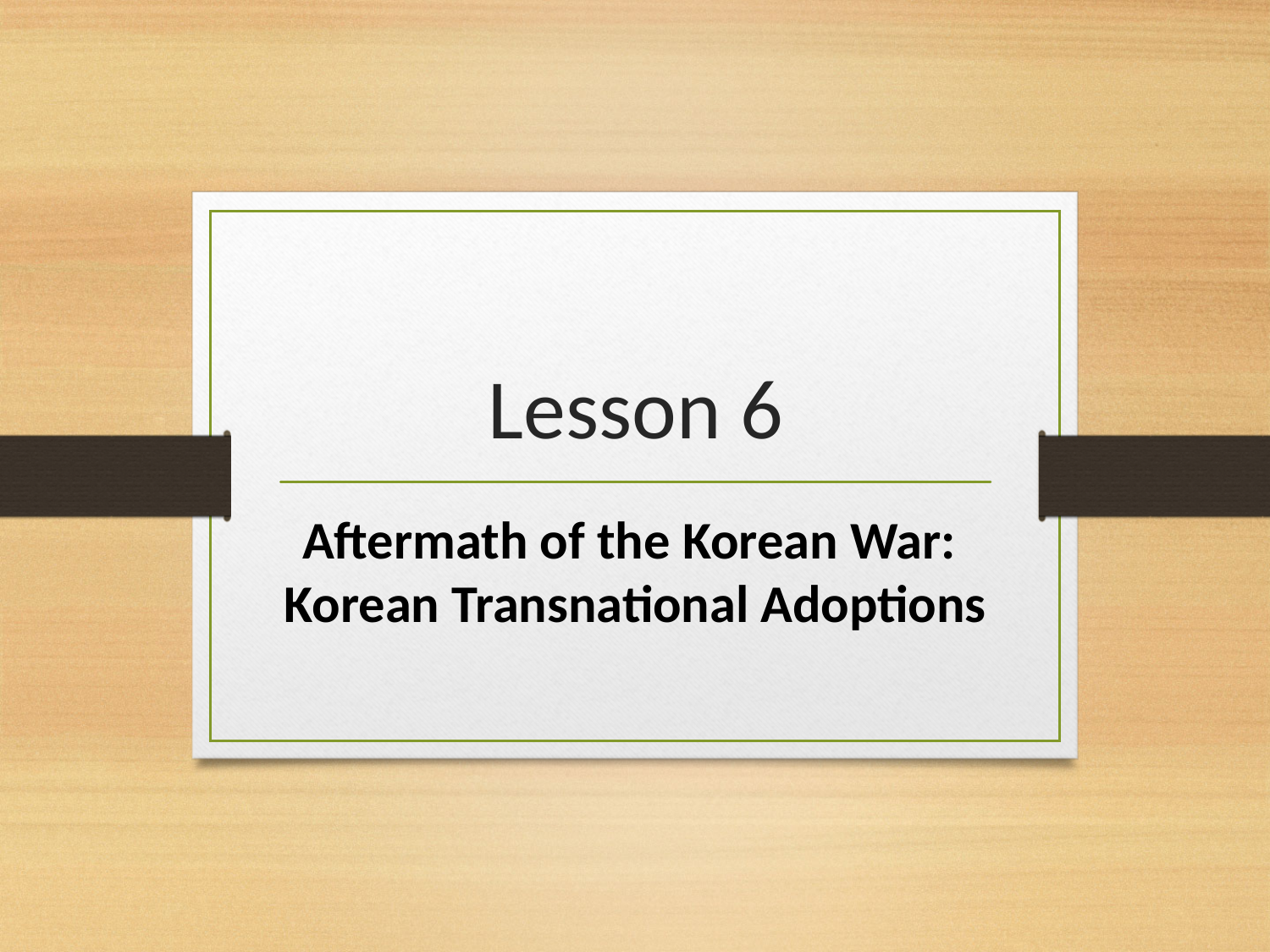

# Lesson 6
Aftermath of the Korean War:  Korean Transnational Adoptions